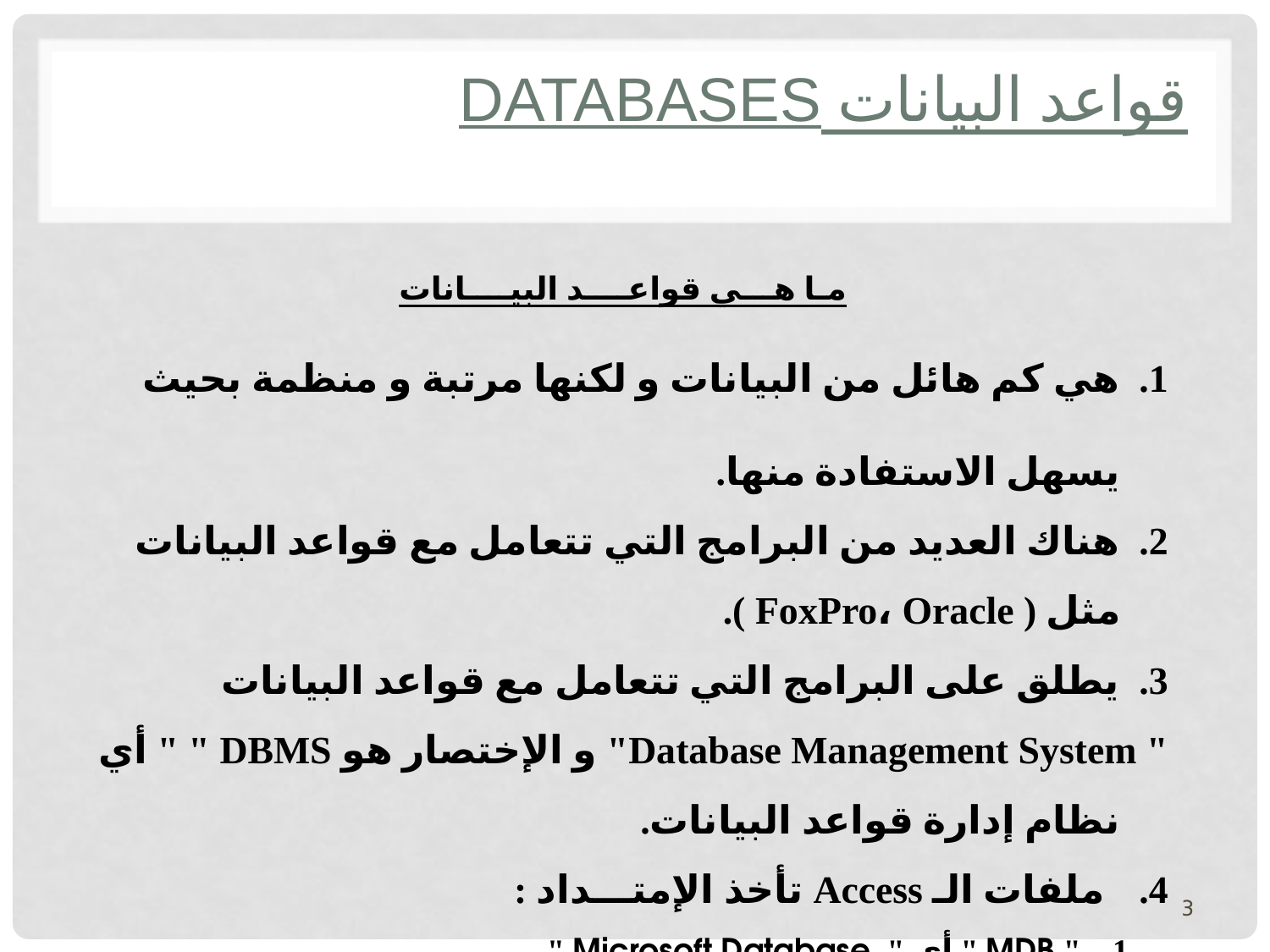

# قواعد البيانات Databases
مـا هـــي قواعــــد البيــــانات
هي كم هائل من البيانات و لكنها مرتبة و منظمة بحيث يسهل الاستفادة منها.
هناك العديد من البرامج التي تتعامل مع قواعد البيانات مثل ( FoxPro، Oracle ).
يطلق على البرامج التي تتعامل مع قواعد البيانات
" Database Management System" و الإختصار هو DBMS " " أي نظام إدارة قواعد البيانات.
ملفات الـ Access تأخذ الإمتـــداد :
" MDB " أي "  Microsoft Database ".
" MDE " أي  " Microsoft Data Encrypt ".
3